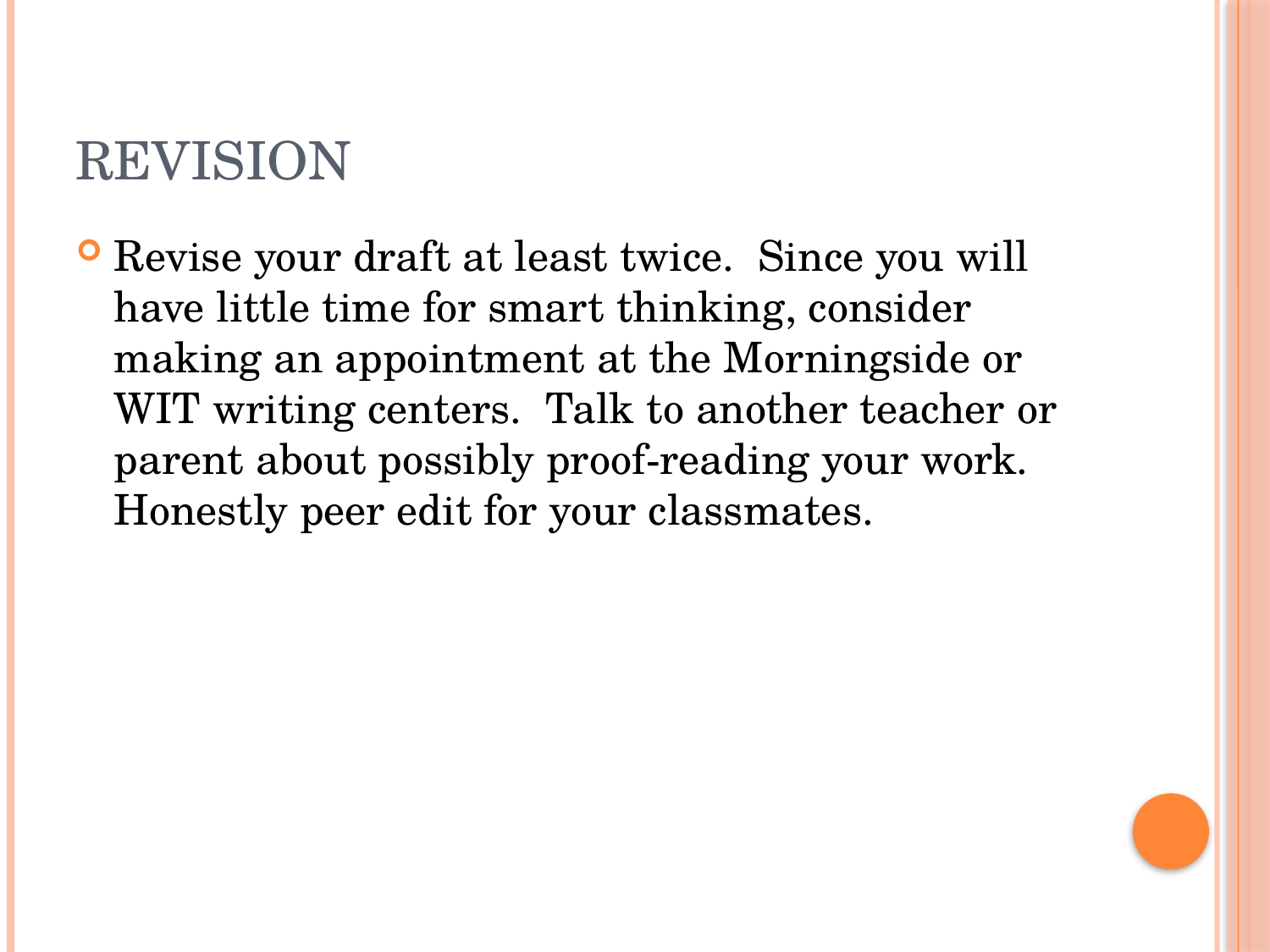

# Revision
Revise your draft at least twice.  Since you will have little time for smart thinking, consider making an appointment at the Morningside or WIT writing centers.  Talk to another teacher or parent about possibly proof-reading your work. Honestly peer edit for your classmates.